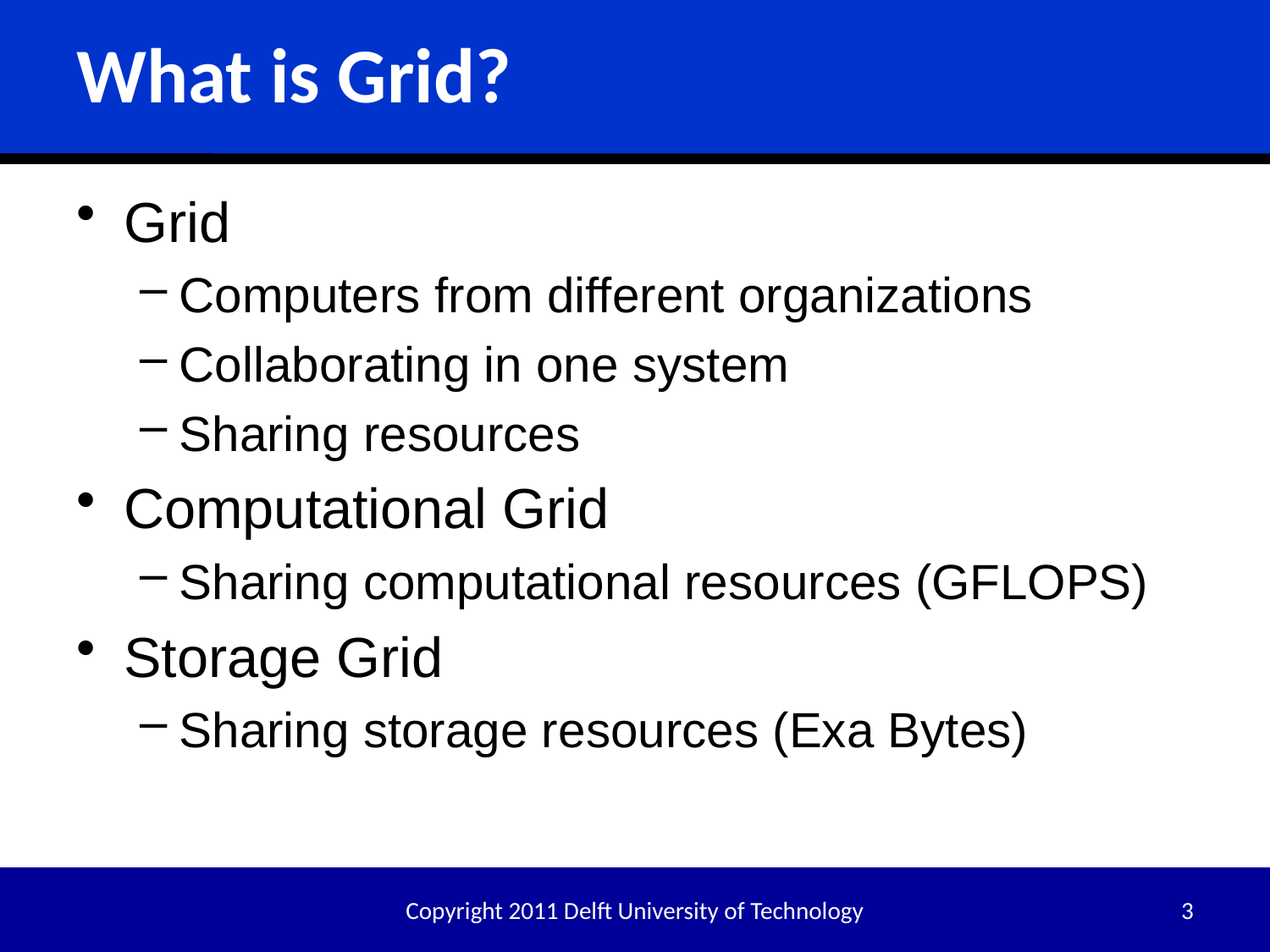

# What is Grid?
Grid
Computers from different organizations
Collaborating in one system
Sharing resources
Computational Grid
Sharing computational resources (GFLOPS)
Storage Grid
Sharing storage resources (Exa Bytes)
Copyright 2011 Delft University of Technology
3